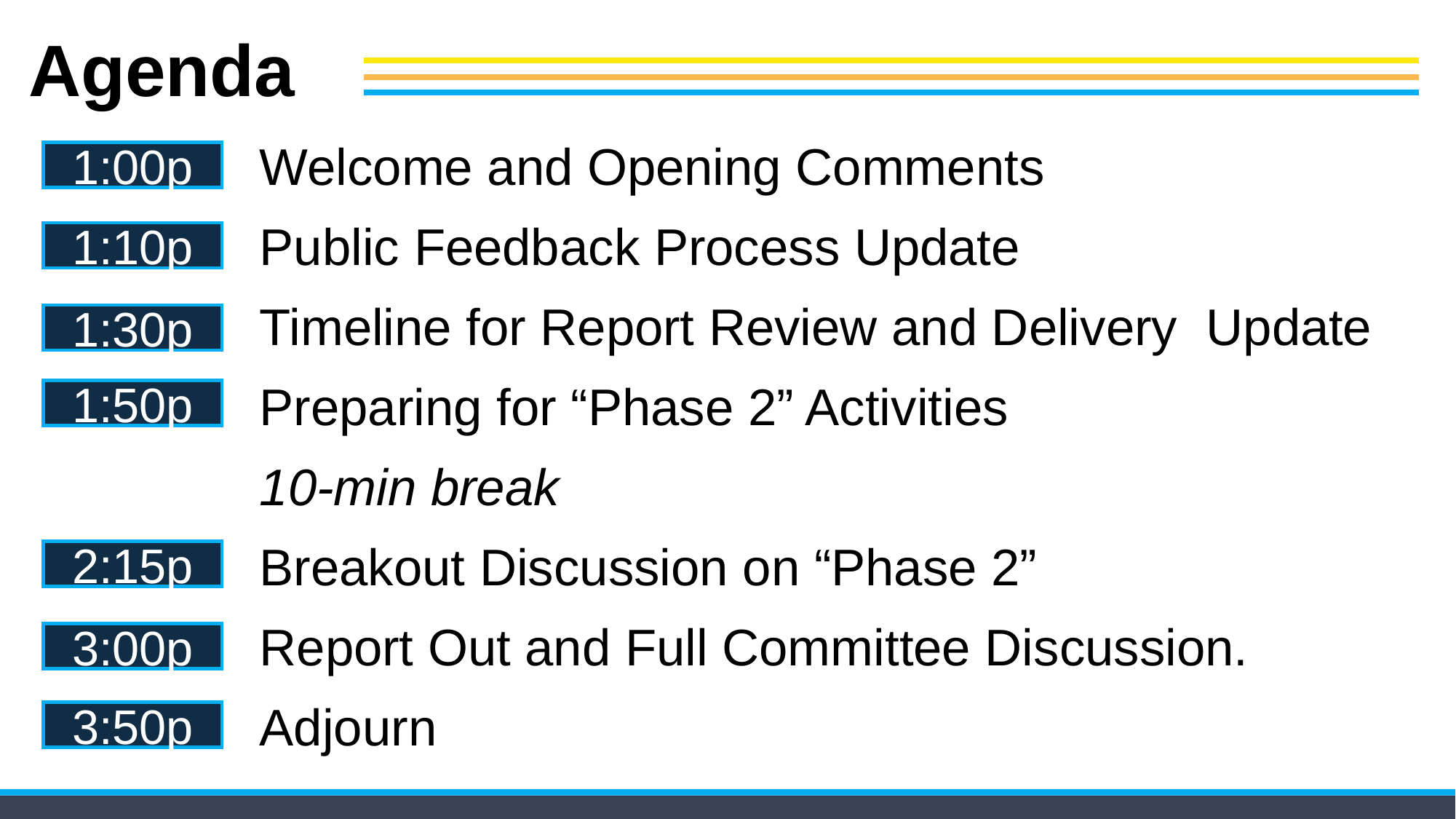

# Agenda
Welcome and Opening Comments
Public Feedback Process Update
Timeline for Report Review and Delivery  Update
Preparing for “Phase 2” Activities
10-min break
Breakout Discussion on “Phase 2”
Report Out and Full Committee Discussion.
Adjourn
1:00p
1:10p
1:30p
1:50p
2:15p
3:00p
3:50p